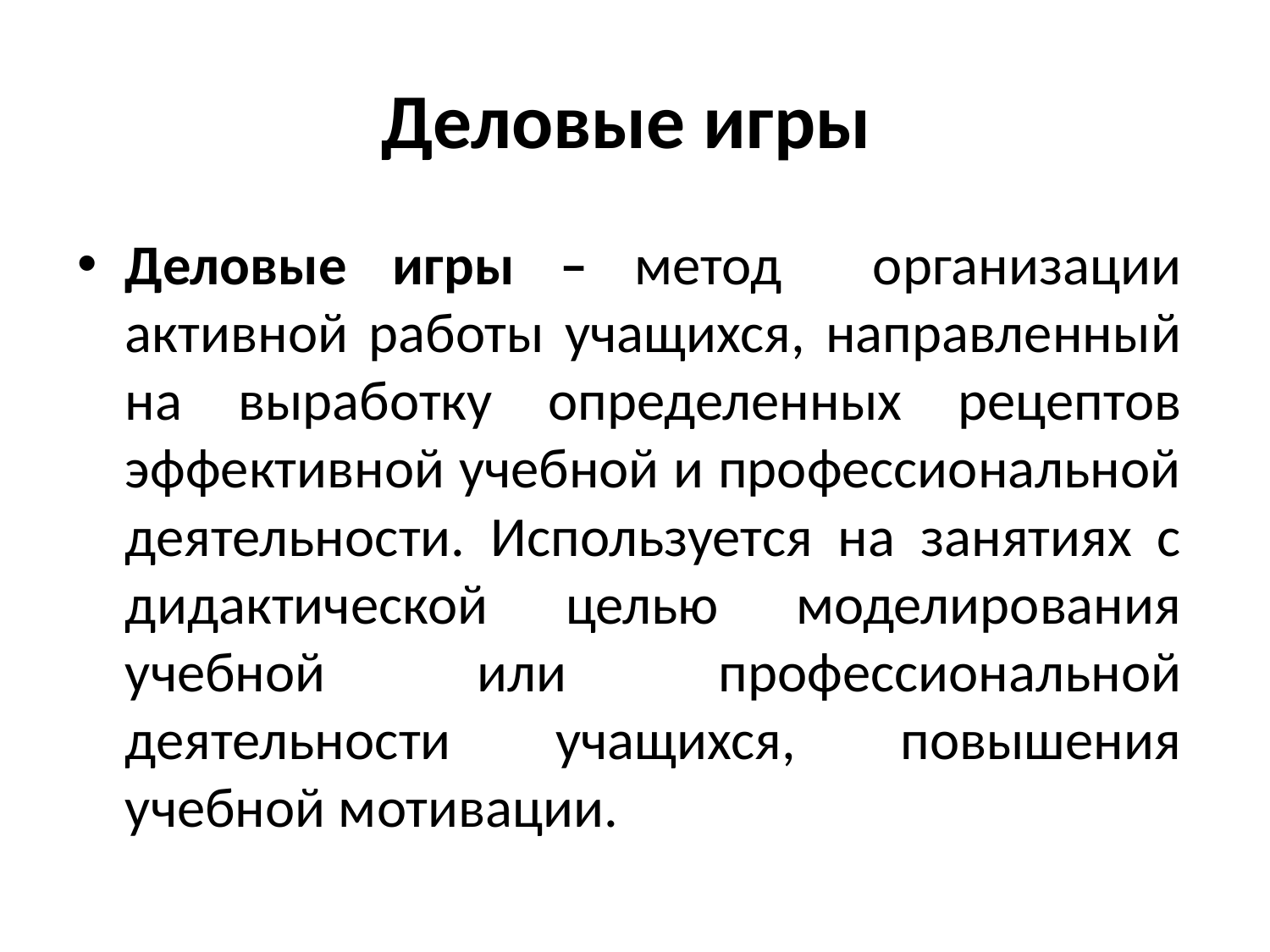

# Деловые игры
Деловые игры – метод  организации активной работы учащихся, направленный на выработку определенных рецептов эффективной учебной и профессиональной деятельности. Используется на занятиях с дидактической целью моделирования учебной или профессиональной деятельности учащихся, повышения учебной мотивации.